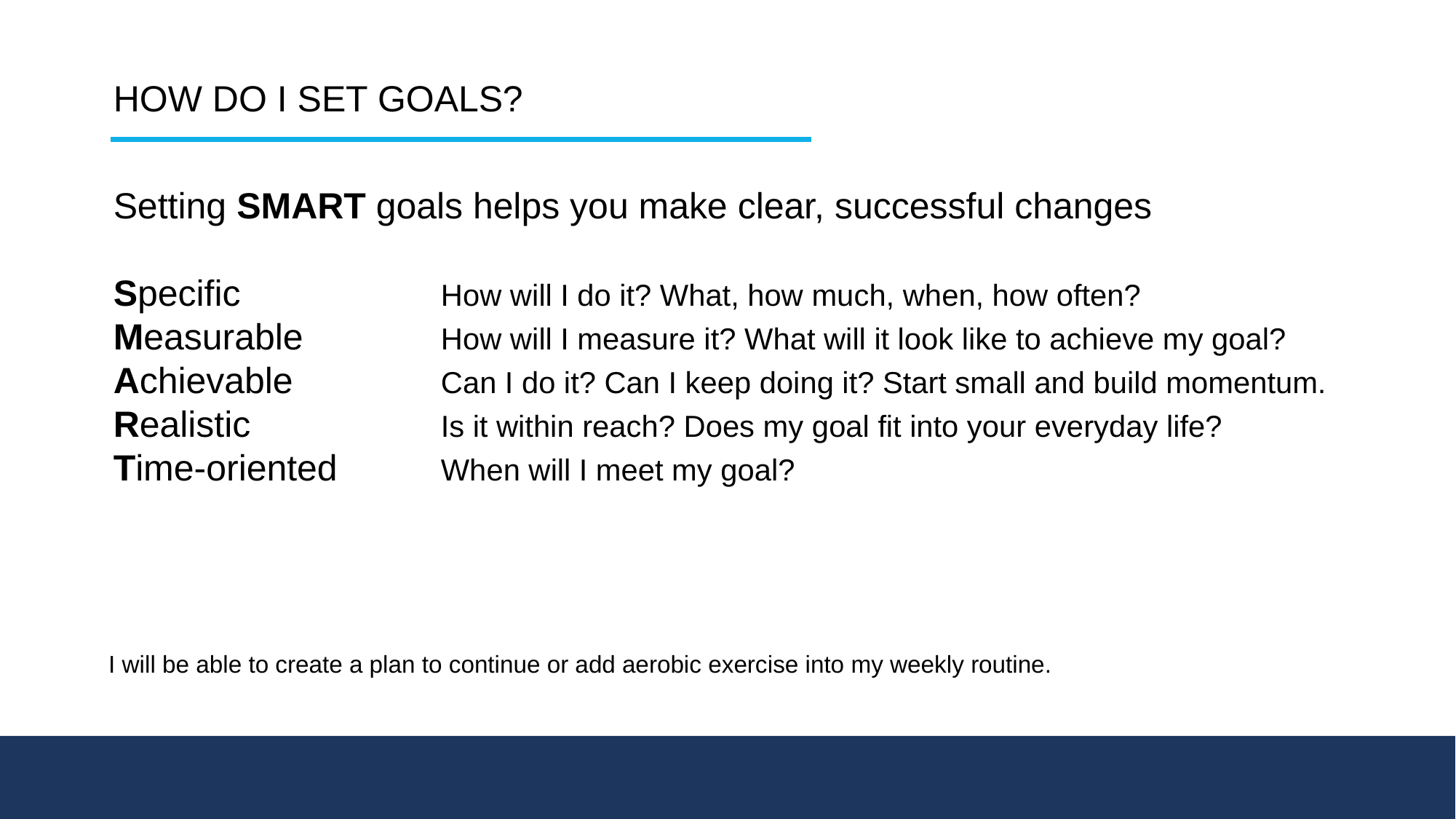

# How do I set goals?
Setting SMART goals helps you make clear, successful changes

Specific		How will I do it? What, how much, when, how often?
Measurable		How will I measure it? What will it look like to achieve my goal?
Achievable		Can I do it? Can I keep doing it? Start small and build momentum.
Realistic		Is it within reach? Does my goal fit into your everyday life?
Time-oriented	When will I meet my goal?

I will be able to create a plan to continue or add aerobic exercise into my weekly routine.